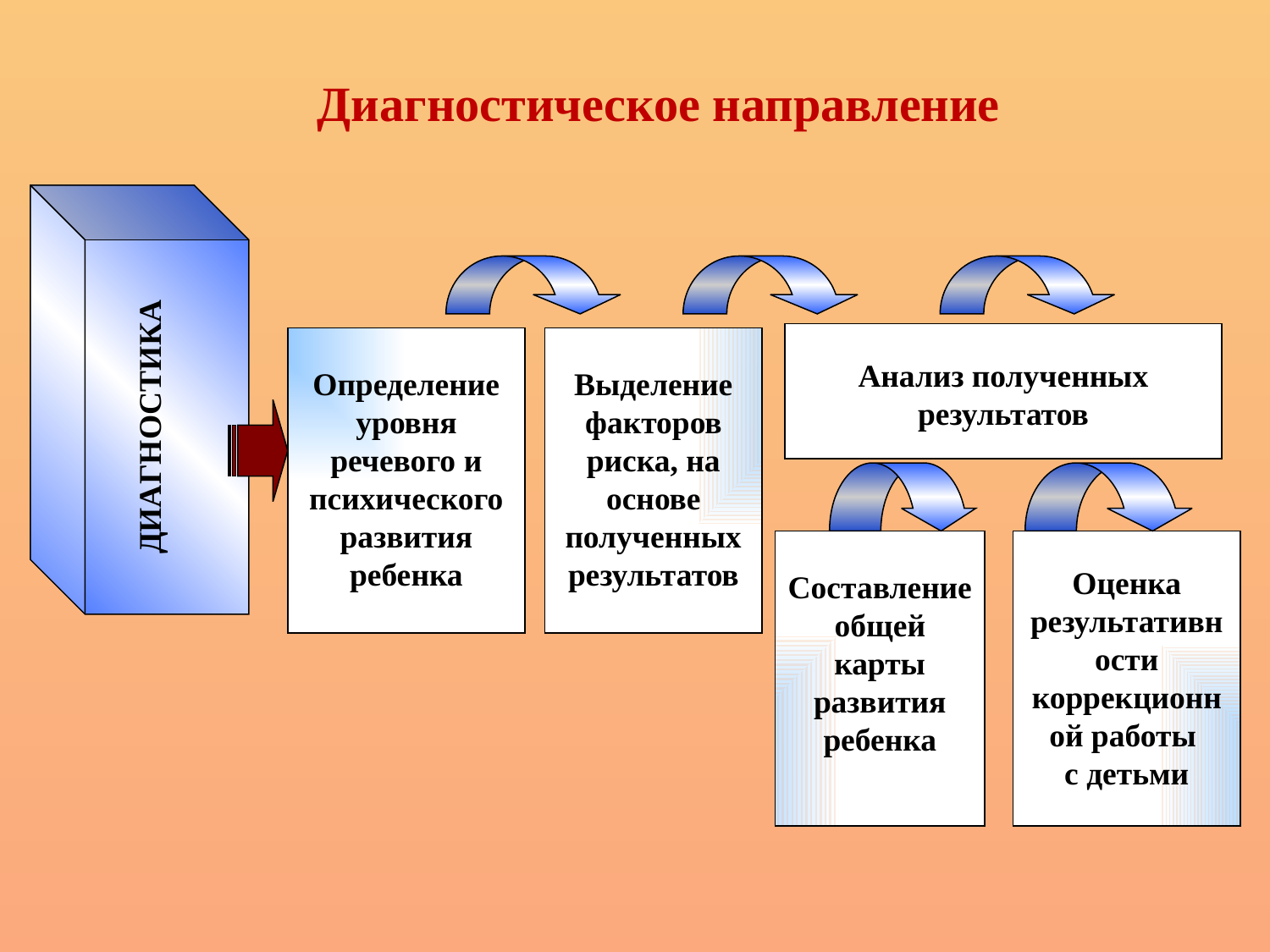

Диагностическое направление

ДИАГНОСТИКА

Анализ полученных результатов

Определение уровня речевого и психического развития ребенка

Выделение факторов риска, на основе полученных результатов

Составление общей карты развития ребенка

Оценка результативности коррекционной работы
с детьми